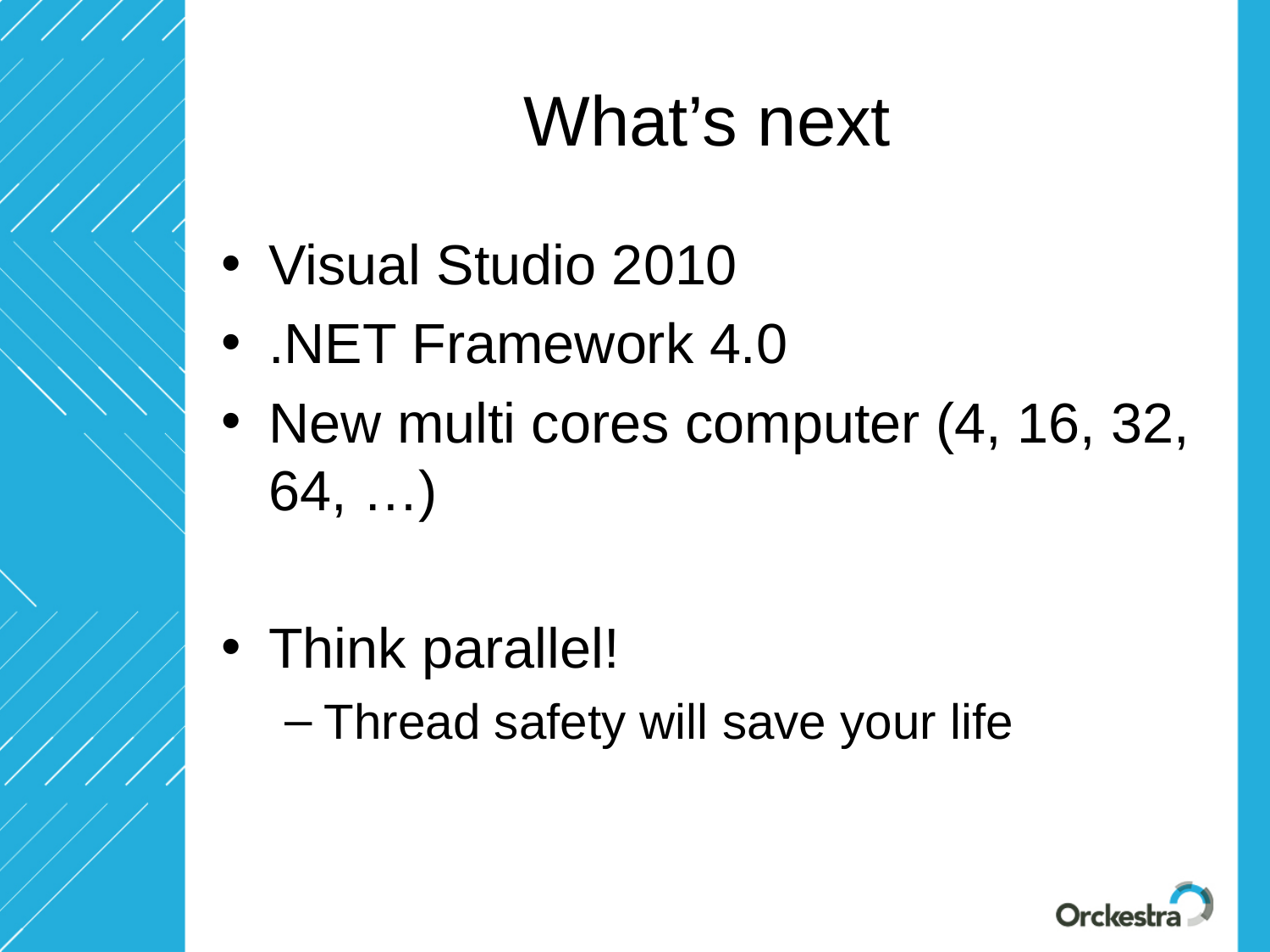

# What’s next
Visual Studio 2010
.NET Framework 4.0
New multi cores computer (4, 16, 32, 64, …)

Think parallel!
Thread safety will save your life